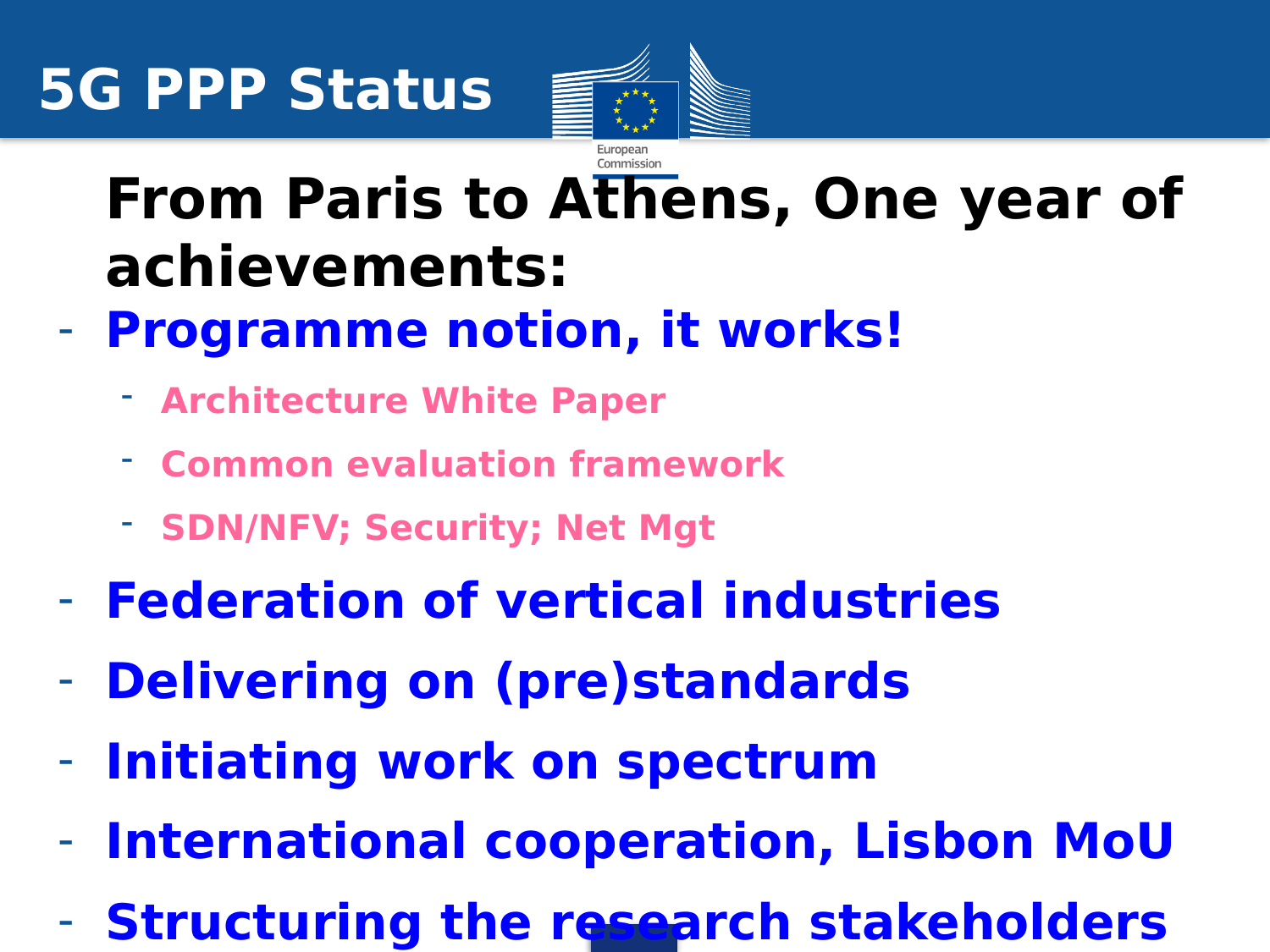

5G PPP Status
	From Paris to Athens, One year of achievements:
Programme notion, it works!
Architecture White Paper
Common evaluation framework
SDN/NFV; Security; Net Mgt
Federation of vertical industries
Delivering on (pre)standards
Initiating work on spectrum
International cooperation, Lisbon MoU
Structuring the research stakeholders